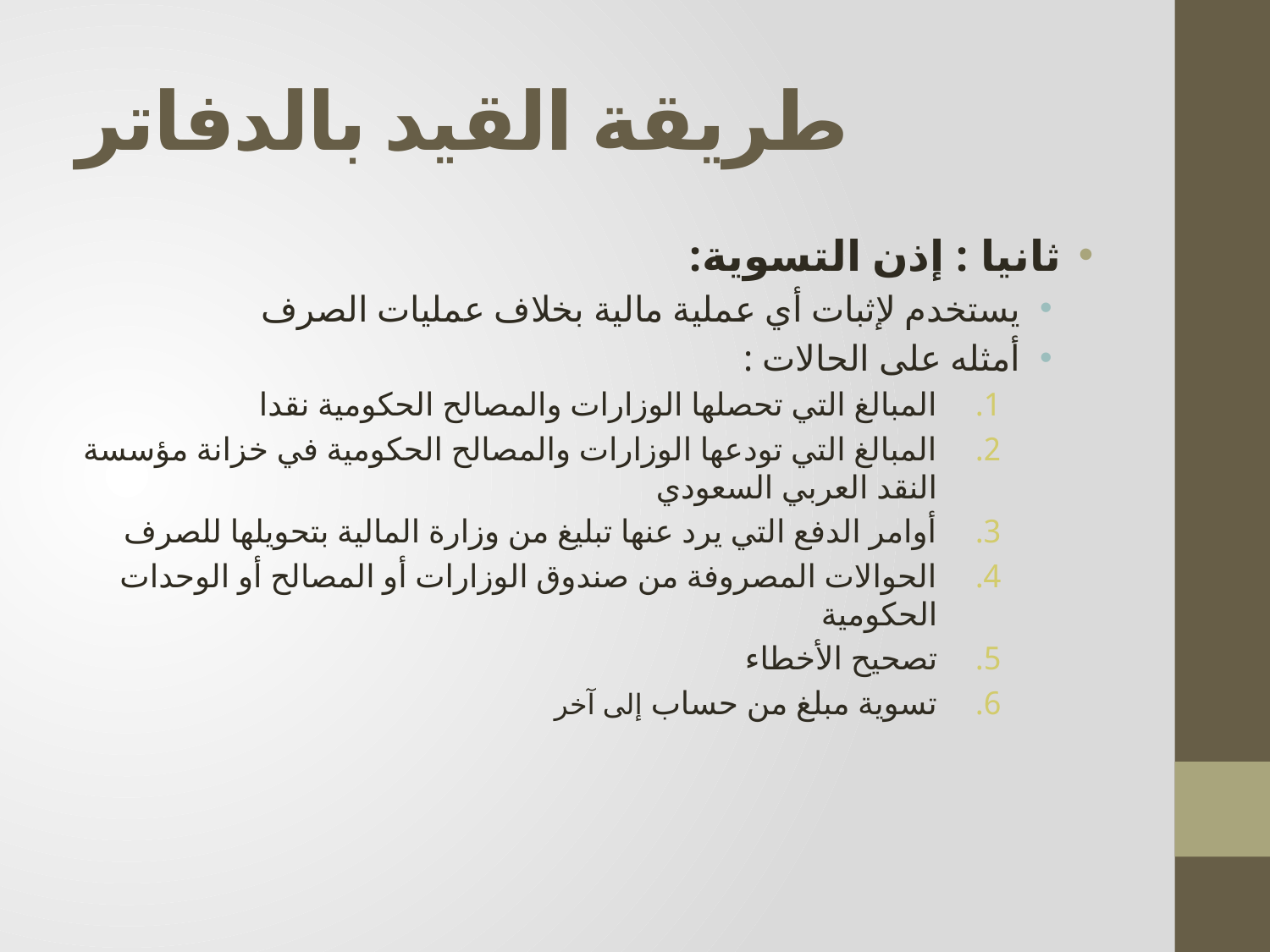

# طريقة القيد بالدفاتر
ثانيا : إذن التسوية:
يستخدم لإثبات أي عملية مالية بخلاف عمليات الصرف
أمثله على الحالات :
المبالغ التي تحصلها الوزارات والمصالح الحكومية نقدا
المبالغ التي تودعها الوزارات والمصالح الحكومية في خزانة مؤسسة النقد العربي السعودي
أوامر الدفع التي يرد عنها تبليغ من وزارة المالية بتحويلها للصرف
الحوالات المصروفة من صندوق الوزارات أو المصالح أو الوحدات الحكومية
تصحيح الأخطاء
تسوية مبلغ من حساب إلى آخر